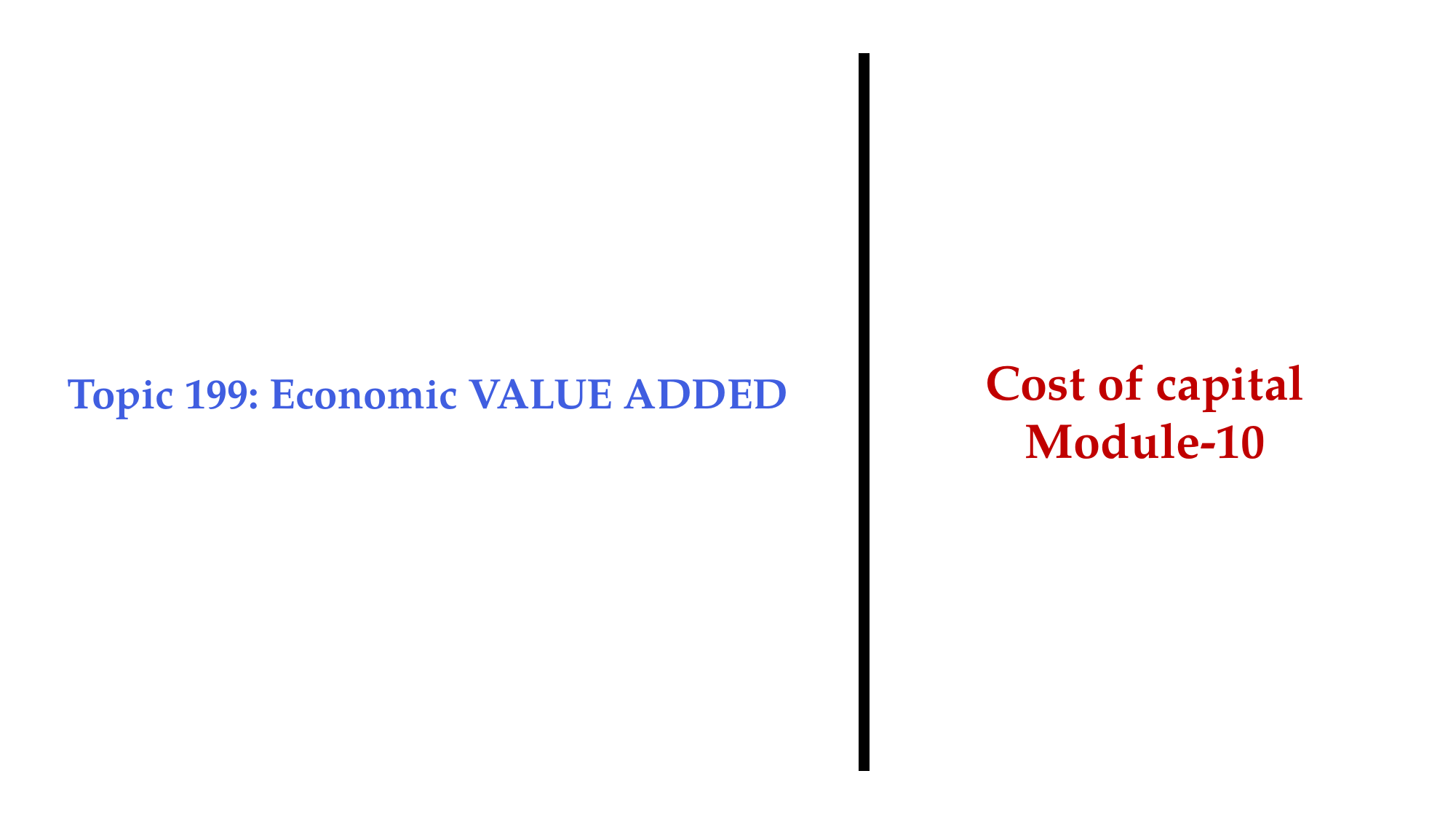

Topic 199: Economic VALUE ADDED
Cost of capital
Module-10